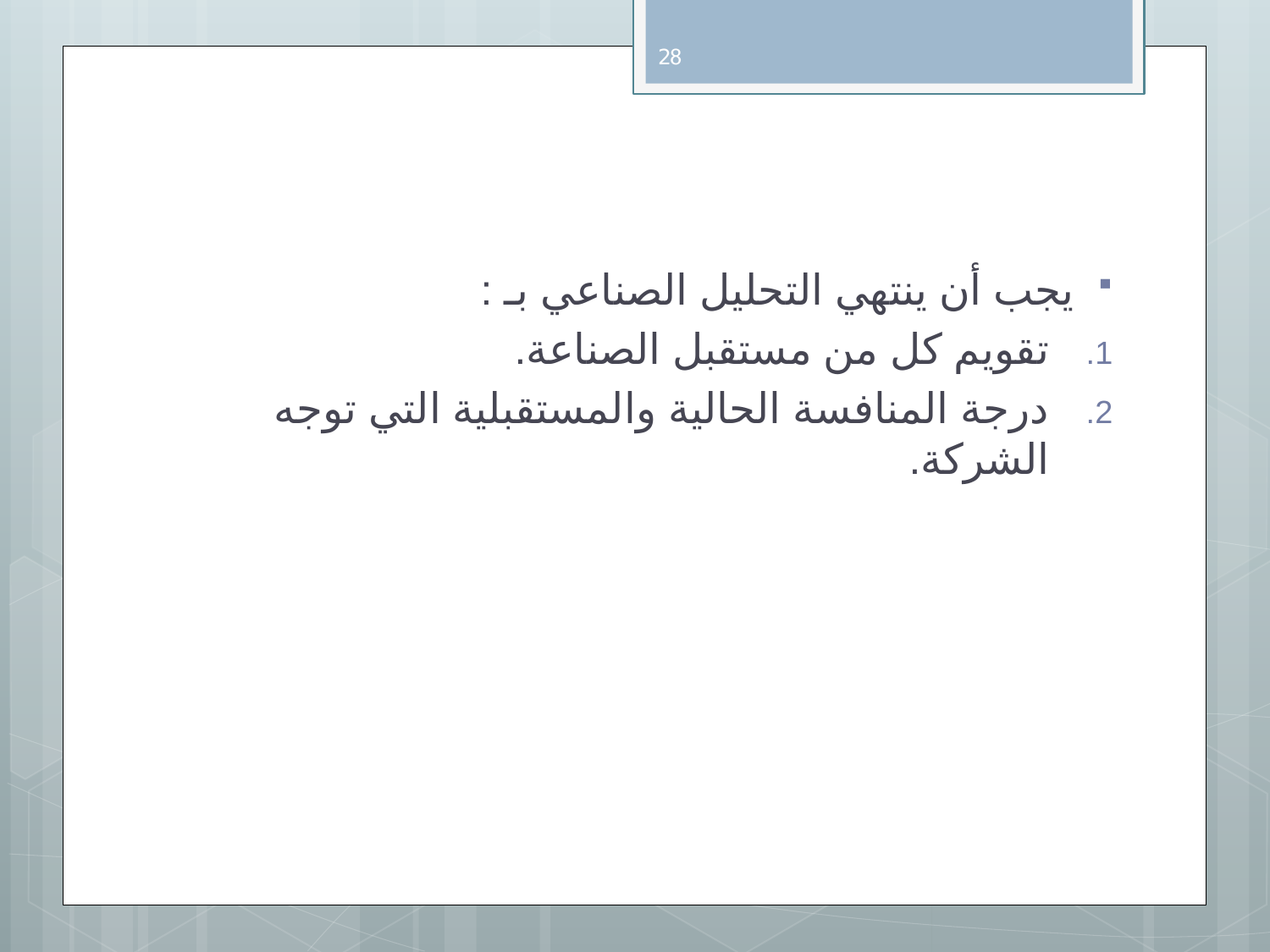

28
يجب أن ينتهي التحليل الصناعي بـ :
تقويم كل من مستقبل الصناعة.
درجة المنافسة الحالية والمستقبلية التي توجه الشركة.